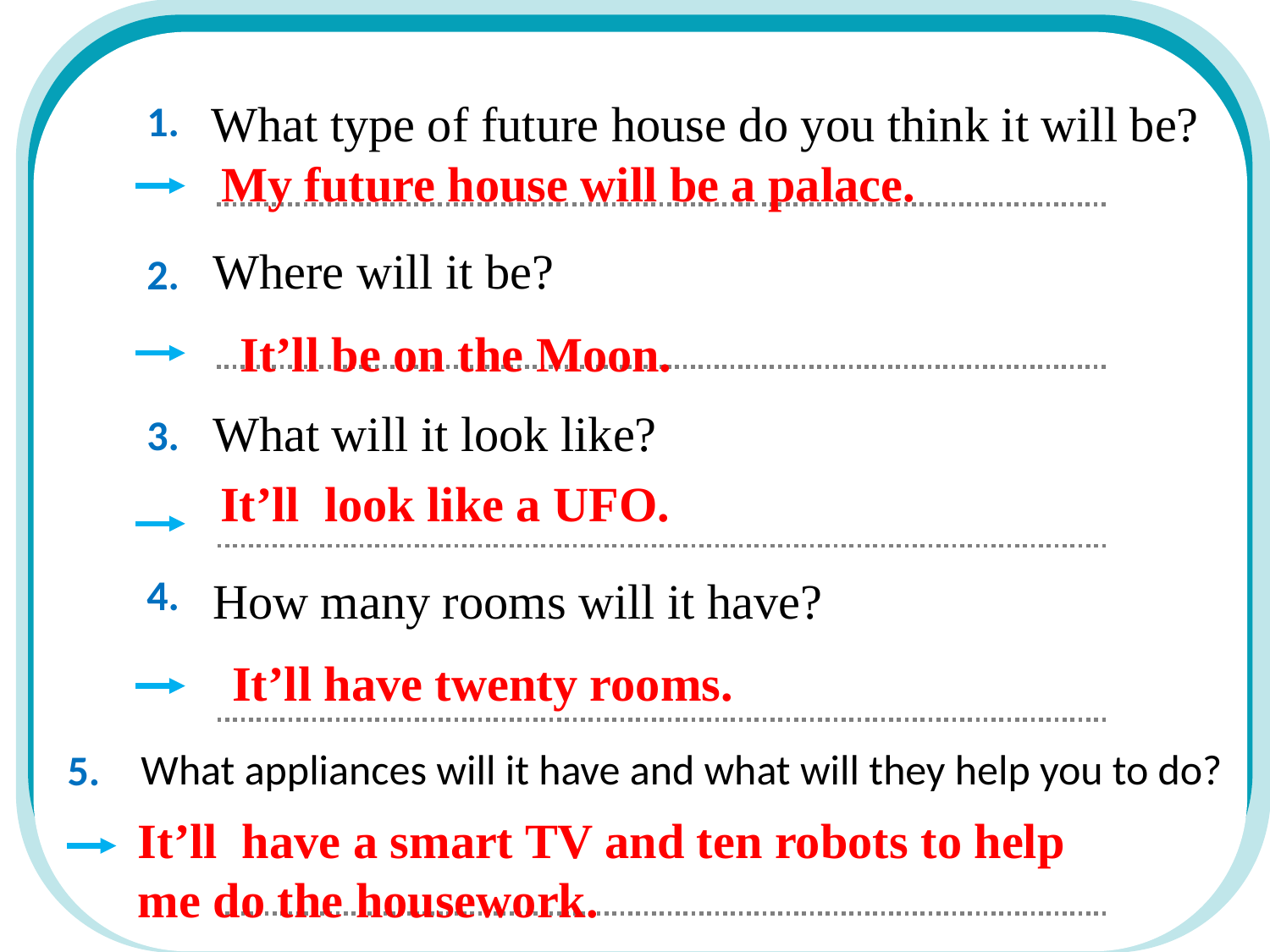

What type of future house do you think it will be?
1.
My future house will be a palace.
Where will it be?
2.
It’ll be on the Moon.
What will it look like?
3.
It’ll  look like a UFO.
4.
How many rooms will it have?
It’ll have twenty rooms.
What appliances will it have and what will they help you to do?
5.
It’ll  have a smart TV and ten robots to help
me do the housework.